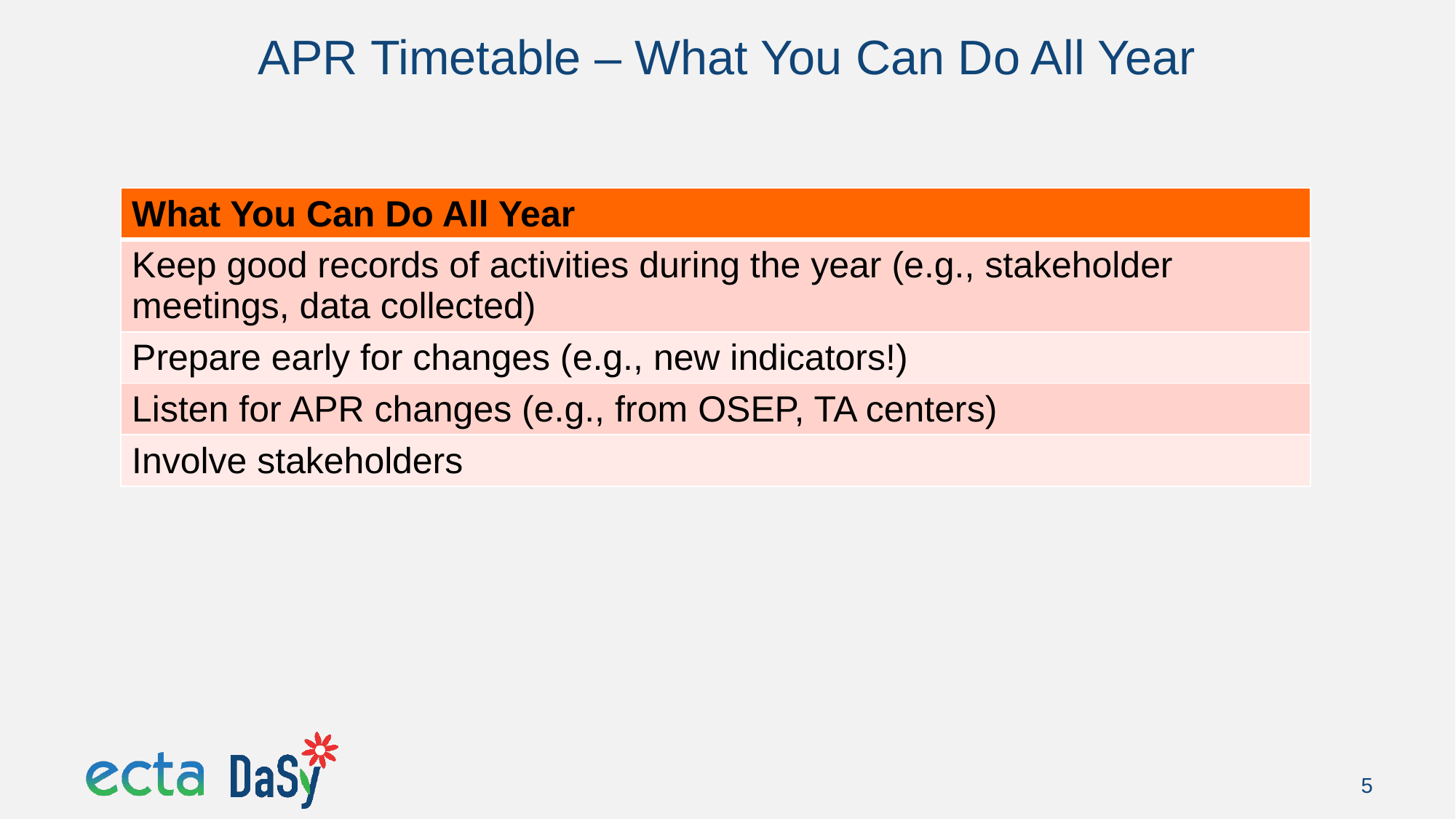

# APR Timetable – What You Can Do All Year
| What You Can Do All Year |
| --- |
| Keep good records of activities during the year (e.g., stakeholder meetings, data collected) |
| Prepare early for changes (e.g., new indicators!) |
| Listen for APR changes (e.g., from OSEP, TA centers) |
| Involve stakeholders |
5